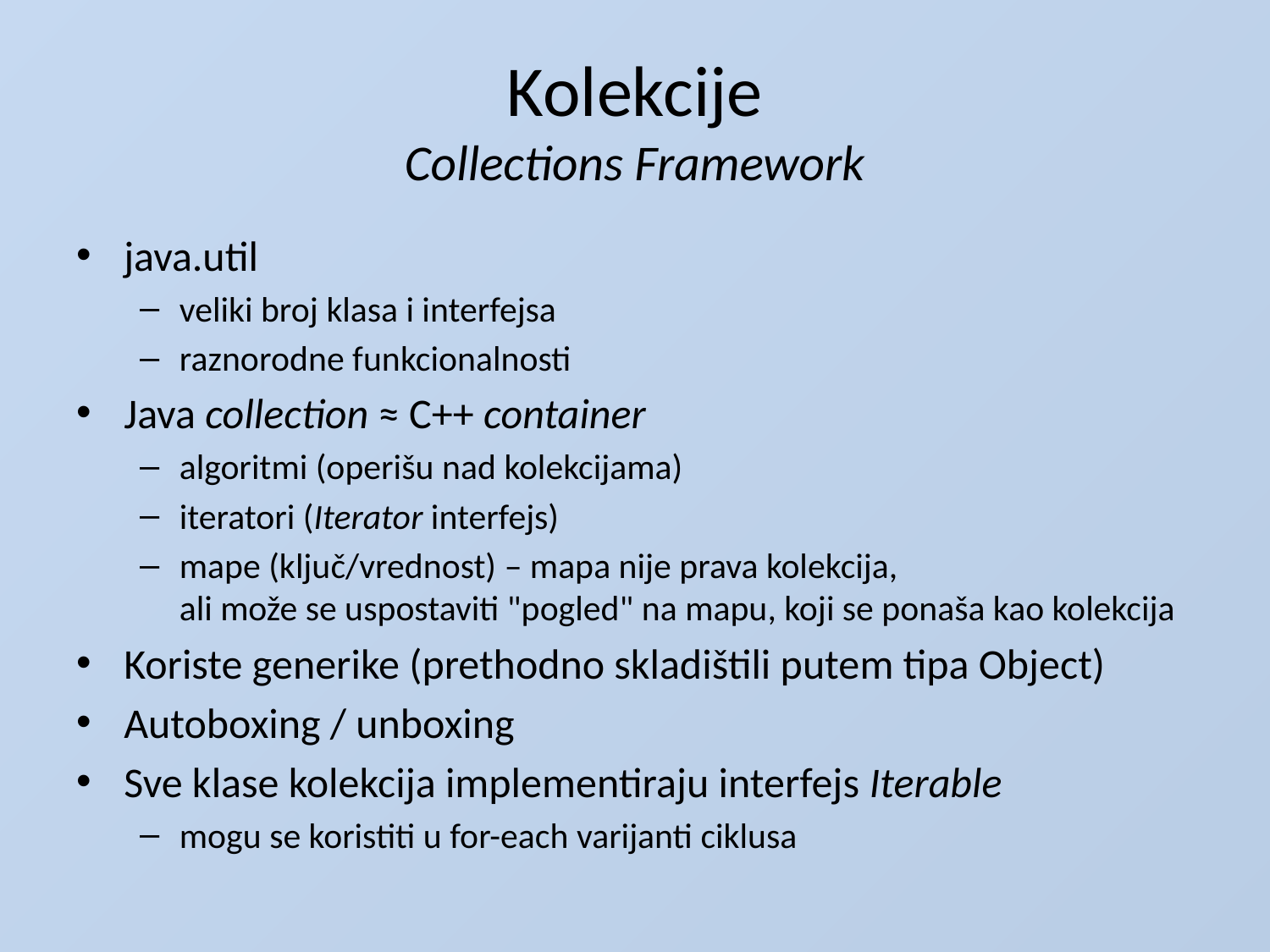

# Kolekcije Collections Framework
java.util
veliki broj klasa i interfejsa
raznorodne funkcionalnosti
Java collection ≈ C++ container
algoritmi (operišu nad kolekcijama)
iteratori (Iterator interfejs)
mape (ključ/vrednost) – mapa nije prava kolekcija,
ali može se uspostaviti "pogled" na mapu, koji se ponaša kao kolekcija
Koriste generike (prethodno skladištili putem tipa Object)
Autoboxing / unboxing
Sve klase kolekcija implementiraju interfejs Iterable
mogu se koristiti u for-each varijanti ciklusa